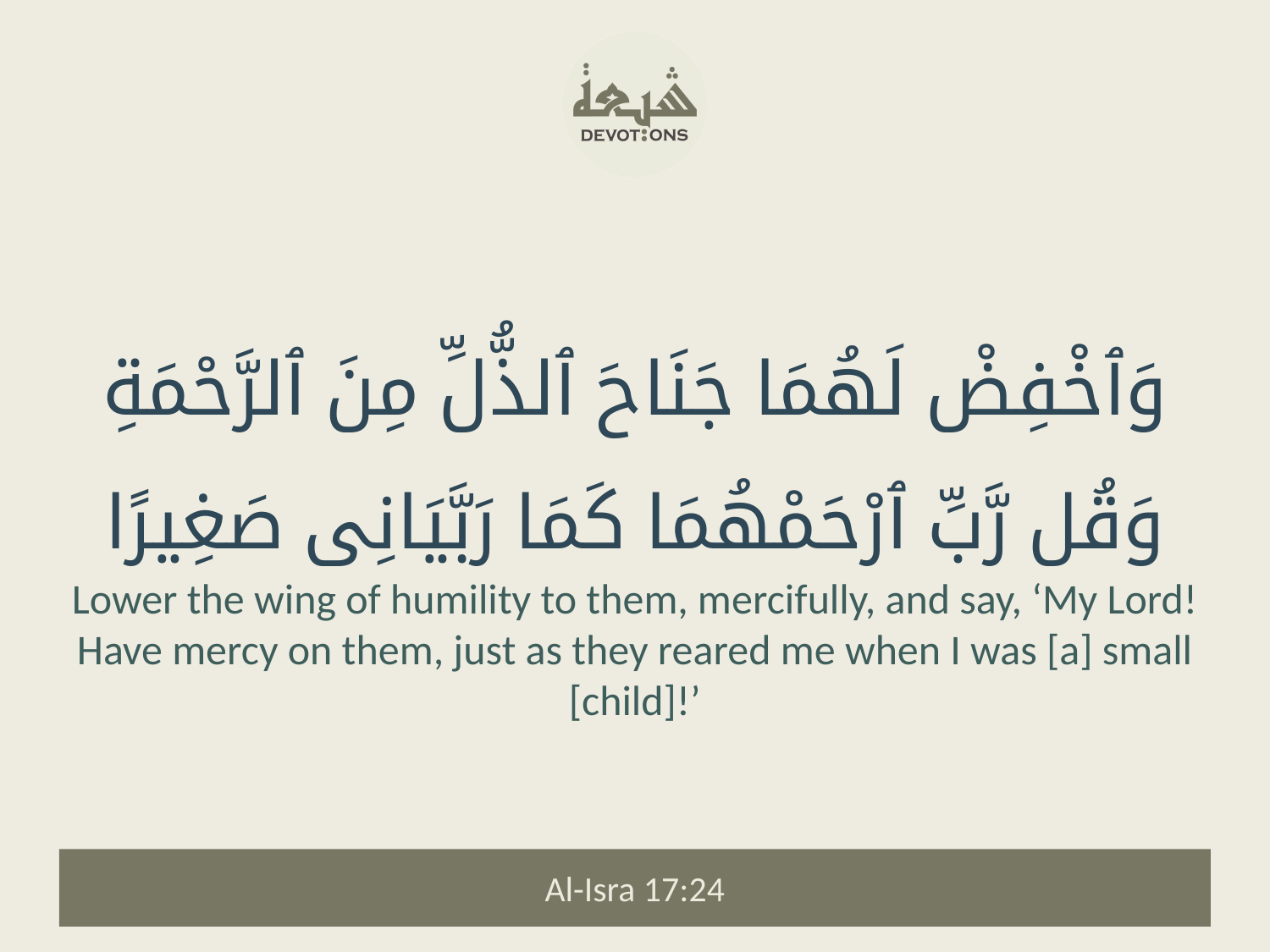

وَٱخْفِضْ لَهُمَا جَنَاحَ ٱلذُّلِّ مِنَ ٱلرَّحْمَةِ وَقُل رَّبِّ ٱرْحَمْهُمَا كَمَا رَبَّيَانِى صَغِيرًا
Lower the wing of humility to them, mercifully, and say, ‘My Lord! Have mercy on them, just as they reared me when I was [a] small [child]!’
Al-Isra 17:24